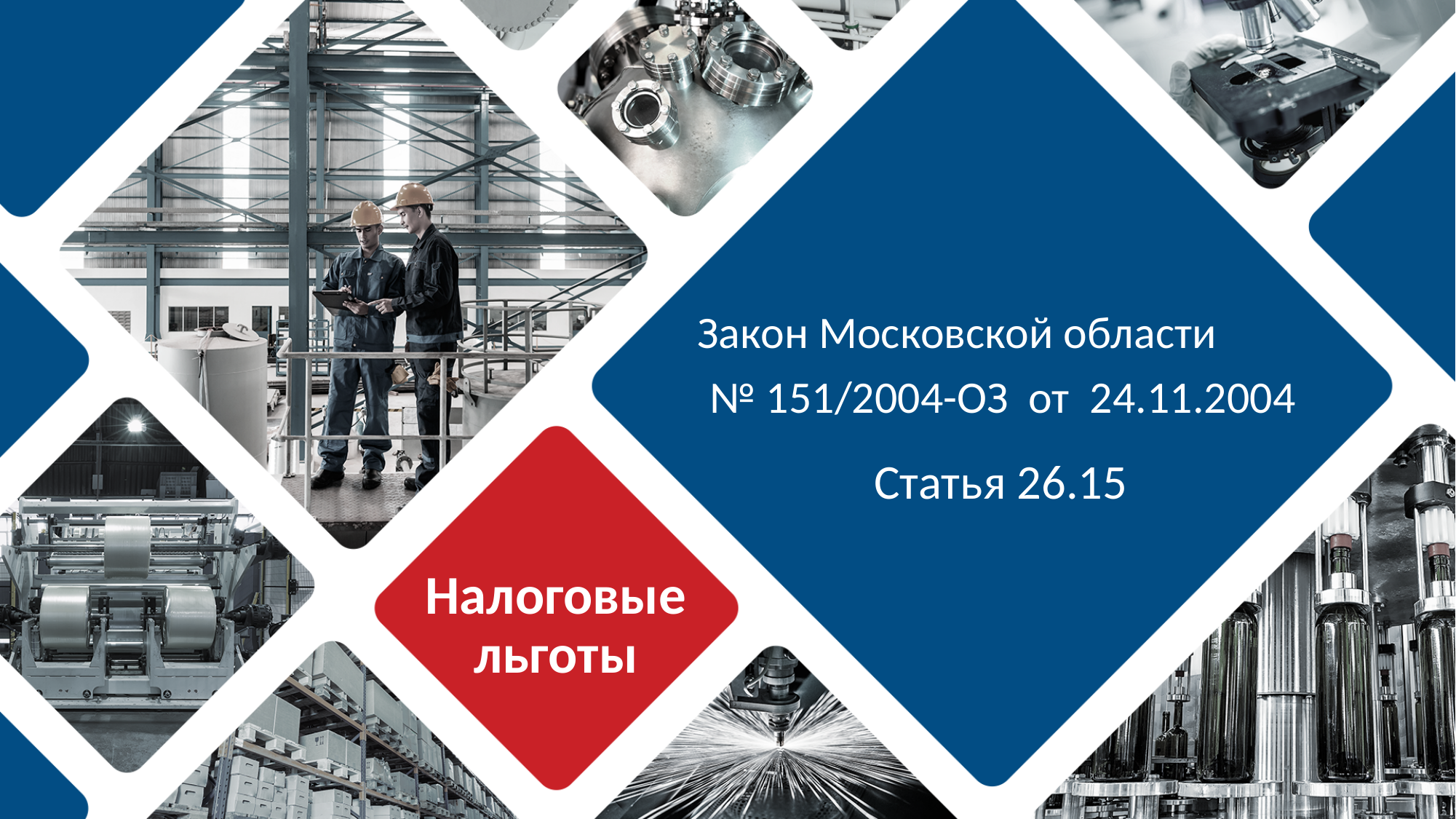

# Закон Московской области          № 151/2004-ОЗ  от  24.11.2004
Статья 26.15
Налоговые
льготы